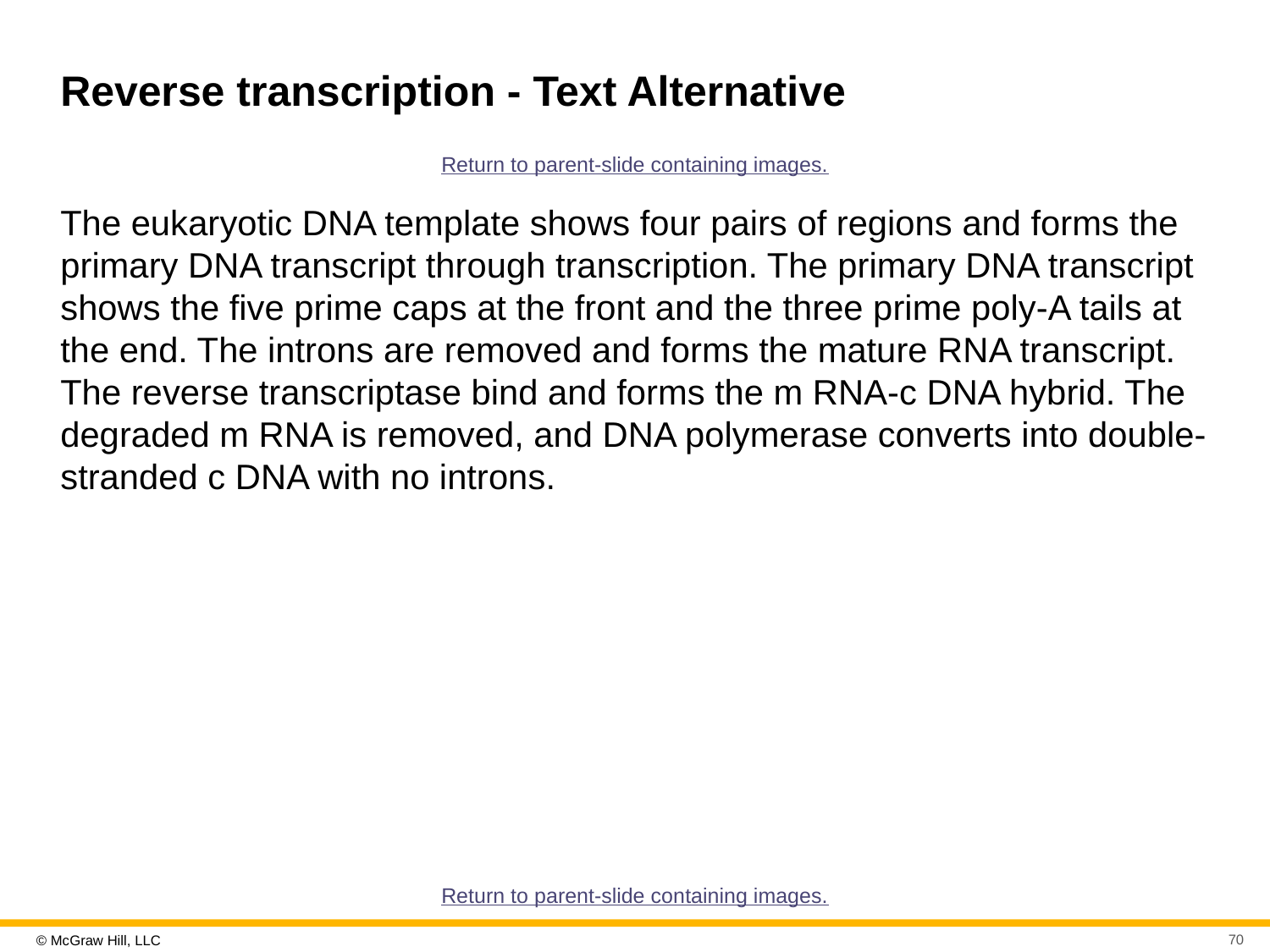

# Reverse transcription - Text Alternative
Return to parent-slide containing images.
The eukaryotic DNA template shows four pairs of regions and forms the primary DNA transcript through transcription. The primary DNA transcript shows the five prime caps at the front and the three prime poly-A tails at the end. The introns are removed and forms the mature RNA transcript. The reverse transcriptase bind and forms the m RNA-c DNA hybrid. The degraded m RNA is removed, and DNA polymerase converts into double-stranded c DNA with no introns.
Return to parent-slide containing images.
70